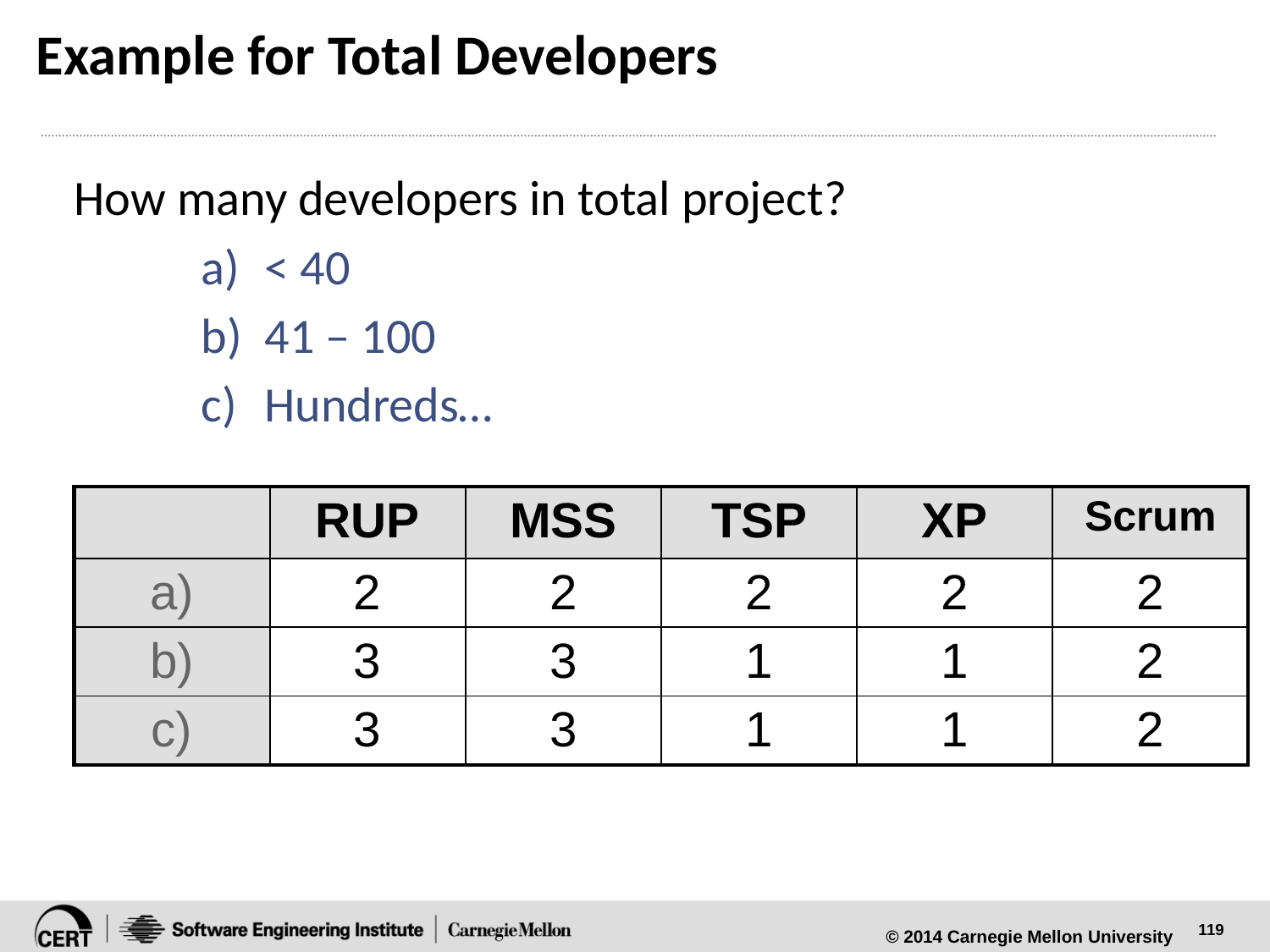

# Example for Total Developers
How many developers in total project?
< 40
41 – 100
Hundreds…

|  | RUP | MSS | TSP | XP | Scrum |
| --- | --- | --- | --- | --- | --- |
| a) | 2 | 2 | 2 | 2 | 2 |
| b) | 3 | 3 | 1 | 1 | 2 |
| c) | 3 | 3 | 1 | 1 | 2 |